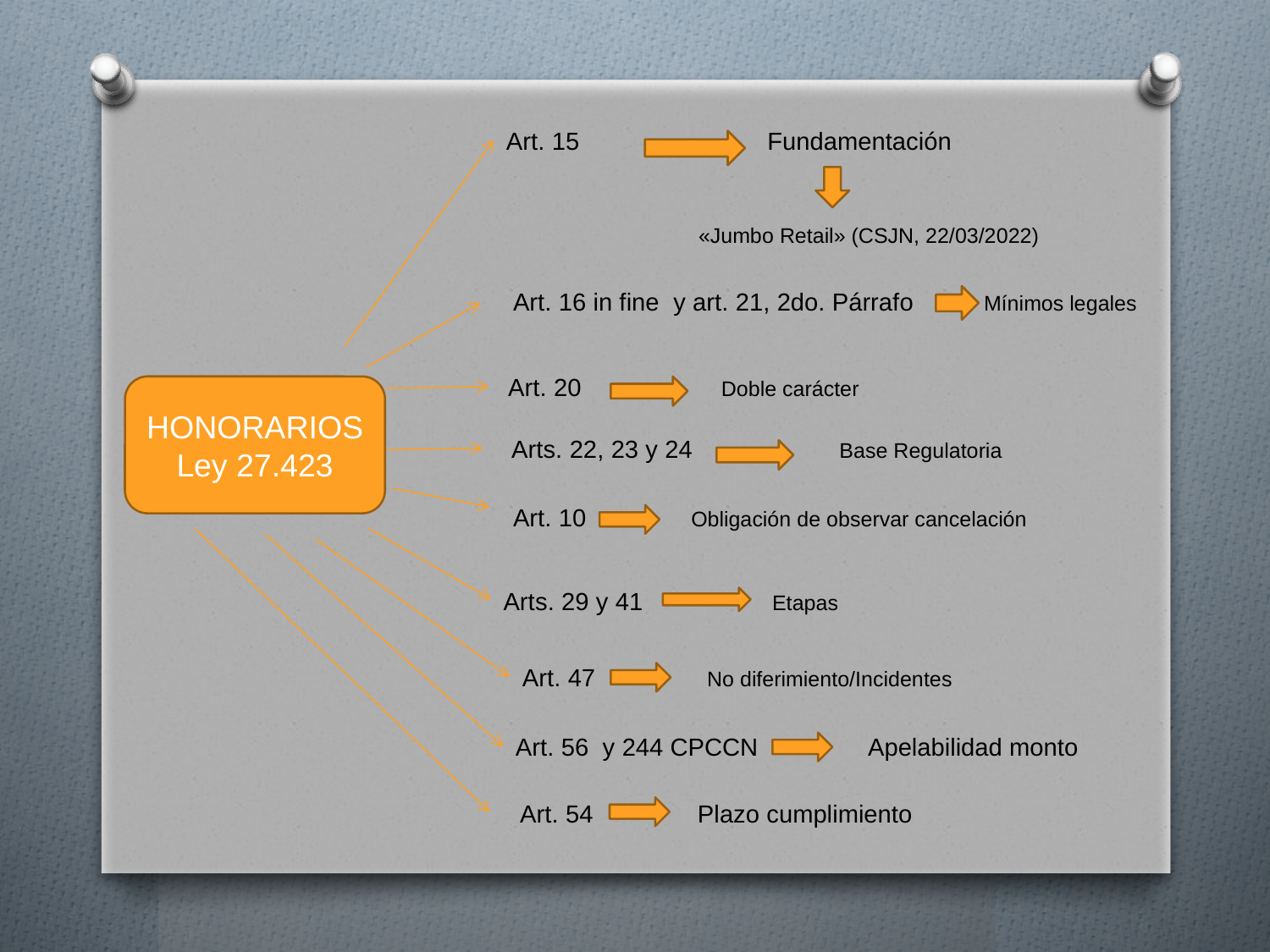

Art. 15                           Fundamentación

«Jumbo Retail» (CSJN, 22/03/2022)
Art. 16 in fine  y art. 21, 2do. Párrafo          Mínimos legales

 Art. 20                    Doble carácter
HONORARIOS
Ley 27.423

 Arts. 22, 23 y 24                     Base Regulatoria

Art. 10               Obligación de observar cancelación

Arts. 29 y 41                  Etapas

Art. 47                No diferimiento/Incidentes

Art. 56  y 244 CPCCN                Apelabilidad monto

Art. 54               Plazo cumplimiento